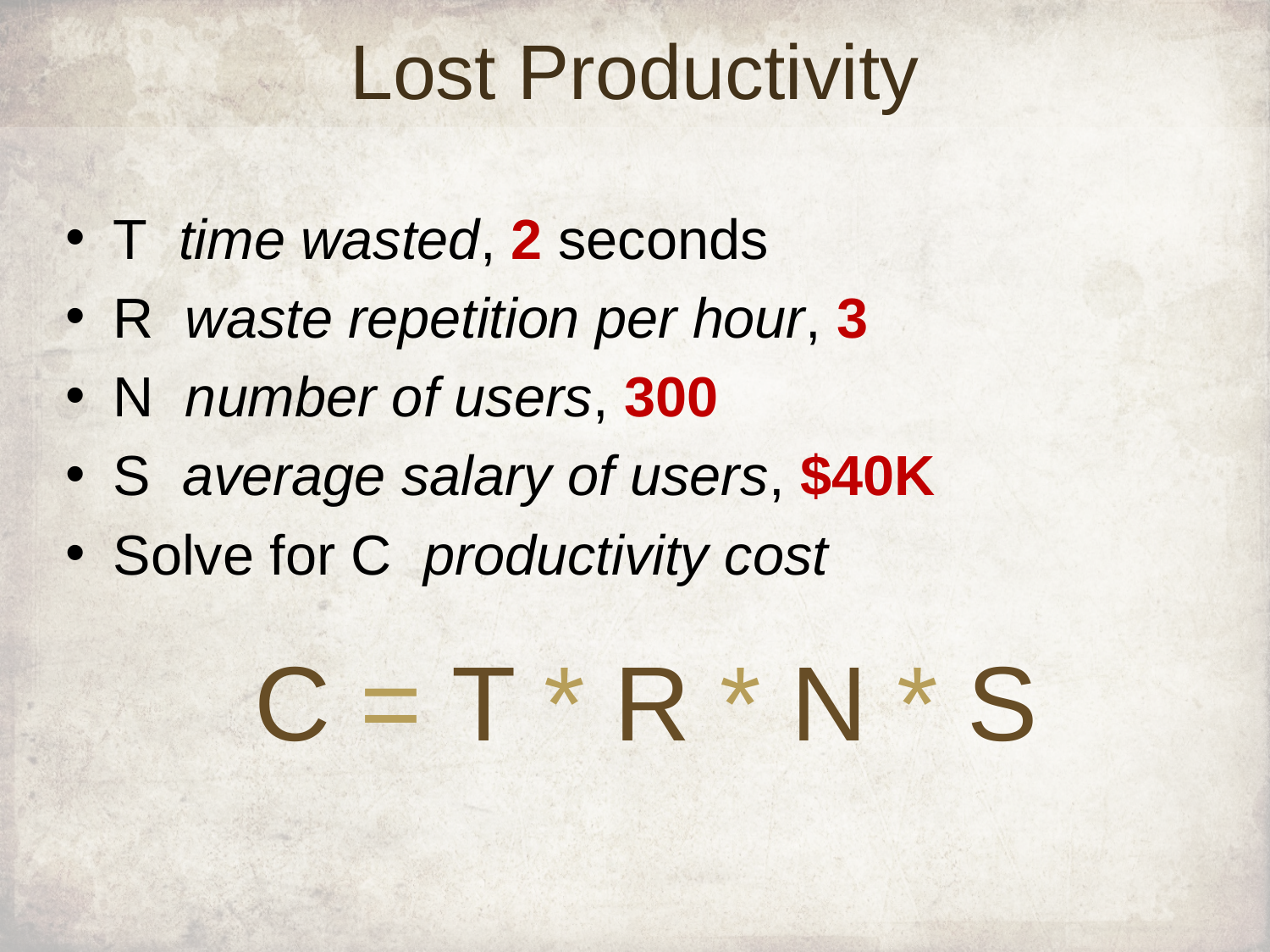

# Lost Productivity
T, time wasted, 2 seconds
R, waste repetition per hour, 3
N, number of users, 300
S, average salary of users, $40K
Solve for C, productivity cost
C = T * R * N * S